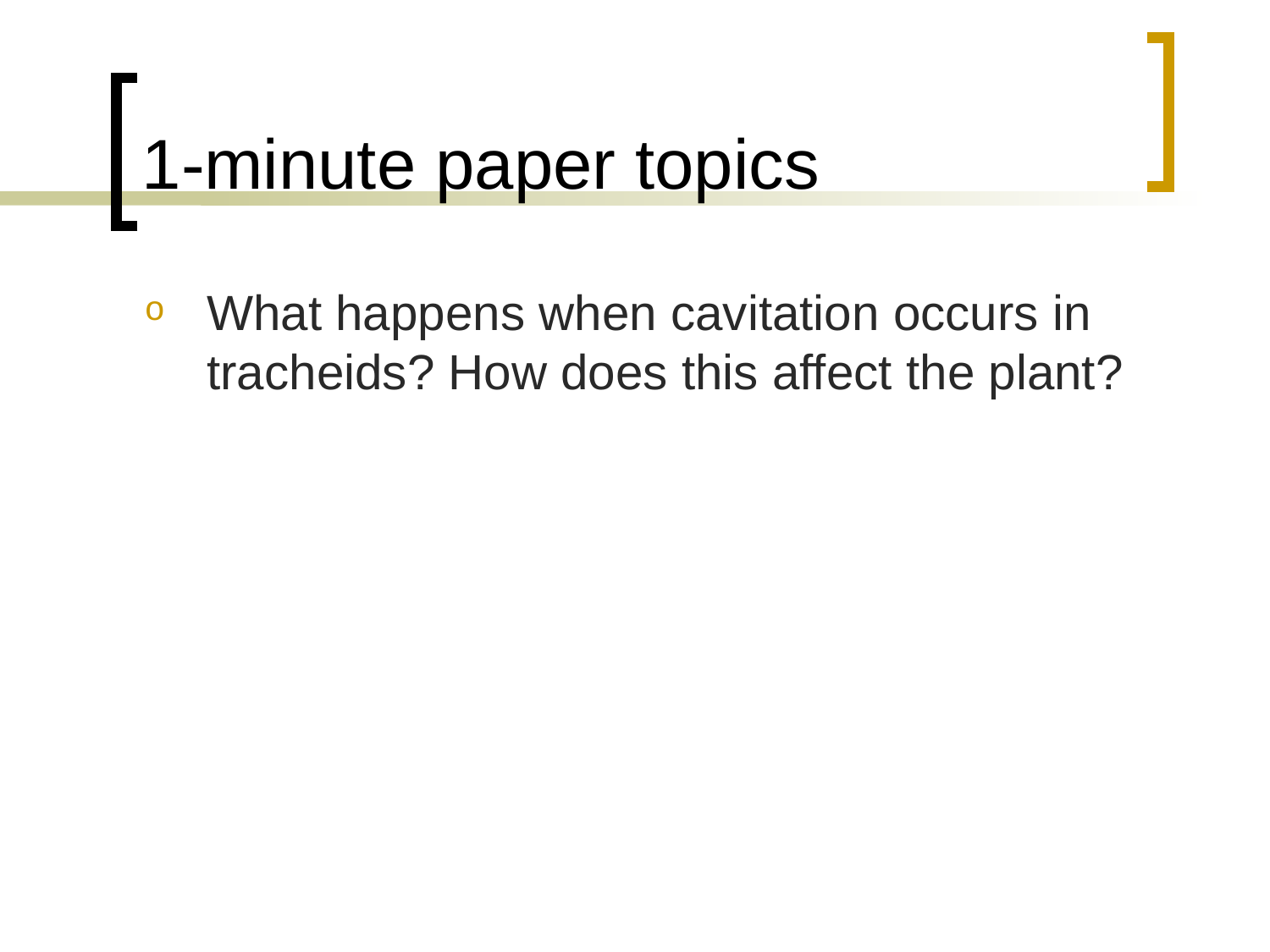

# 1-minute paper topics
What happens when cavitation occurs in tracheids? How does this affect the plant?